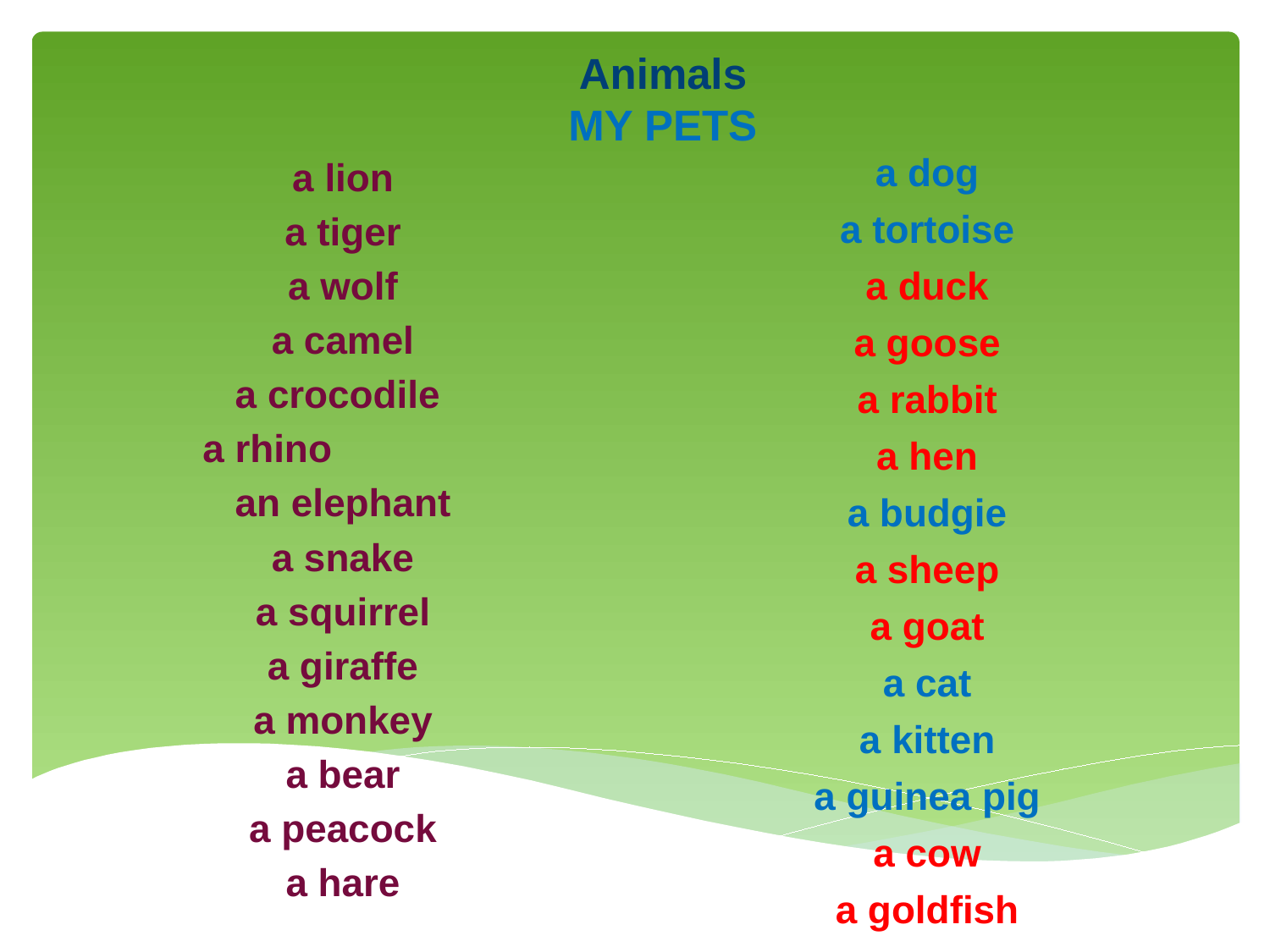

# Animals MY PETS
a dog
a tortoise
a duck
a goose
a rabbit
a hen
a budgie
a sheep
a goat
a cat
a kitten
a guinea pig
a cow
a goldfish
a lion
a tiger
a wolf
a camel
a crocodile
a rhino
an elephant
a snake
a squirrel
a giraffe
a monkey
a bear
a peacock
a hare